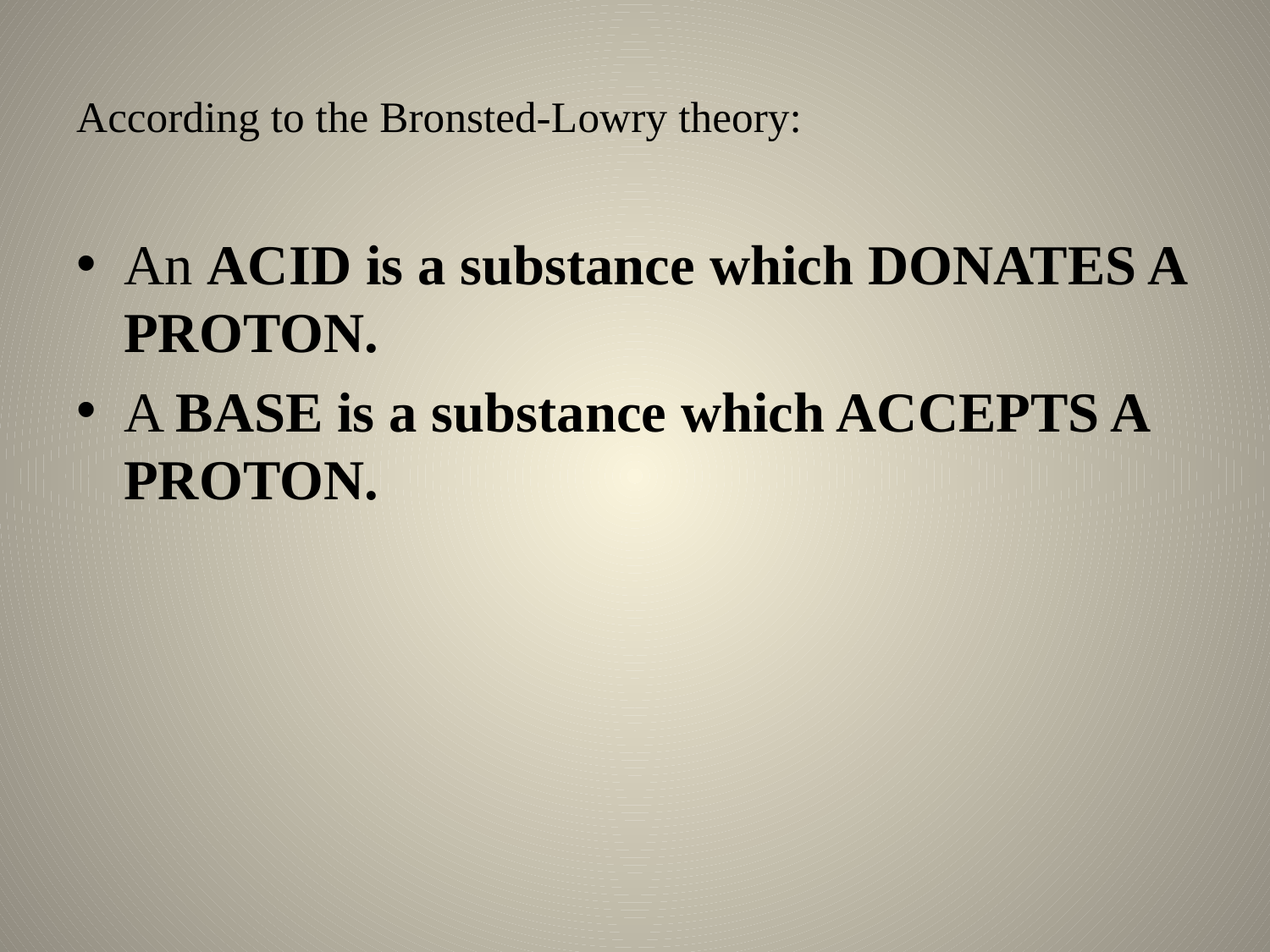

# According to the Bronsted-Lowry theory:
An ACID is a substance which DONATES A PROTON.
A BASE is a substance which ACCEPTS A PROTON.